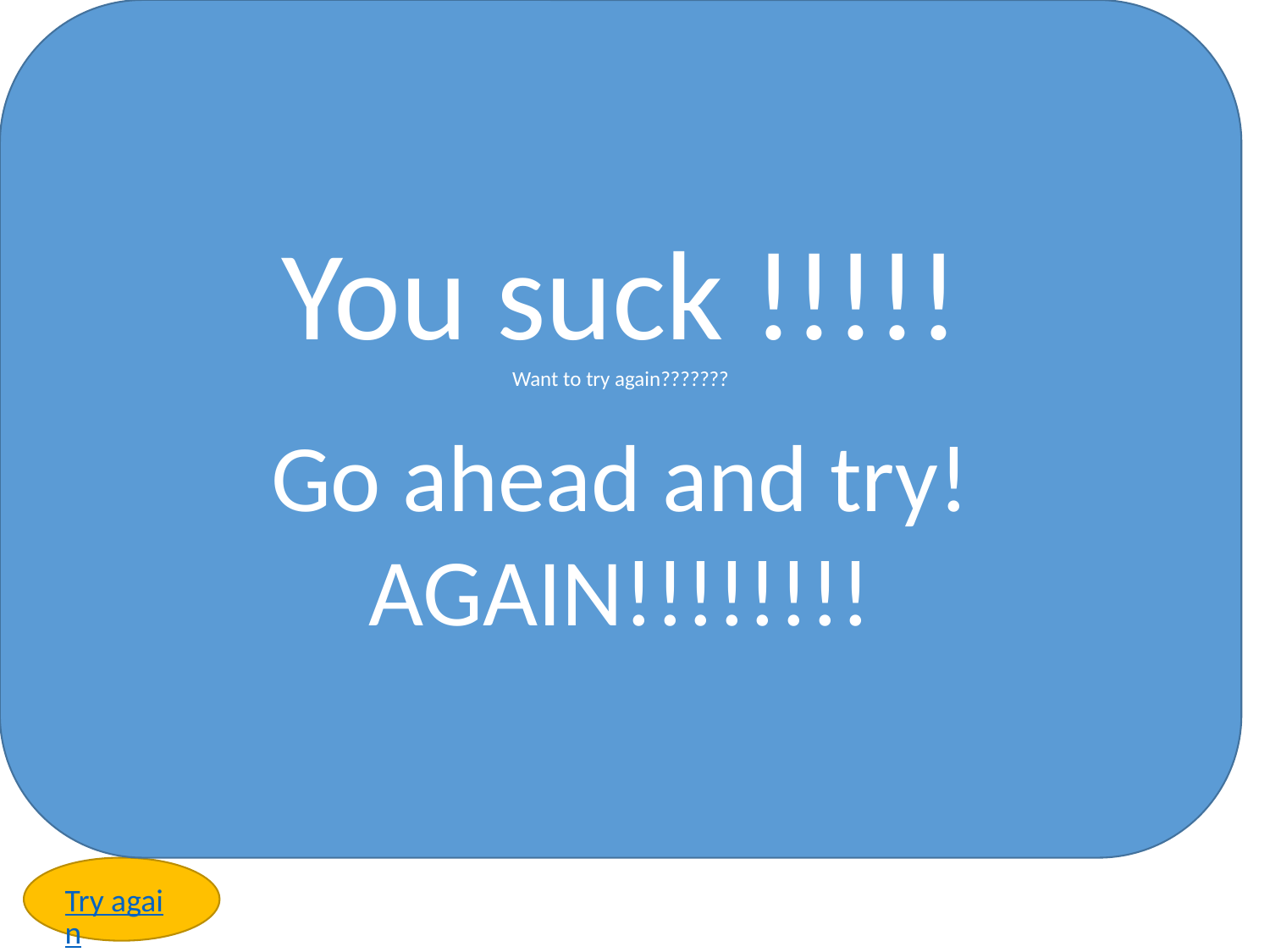

You suck !!!!!
Want to try again???????

Go ahead and try!
AGAIN!!!!!!!!
Try again